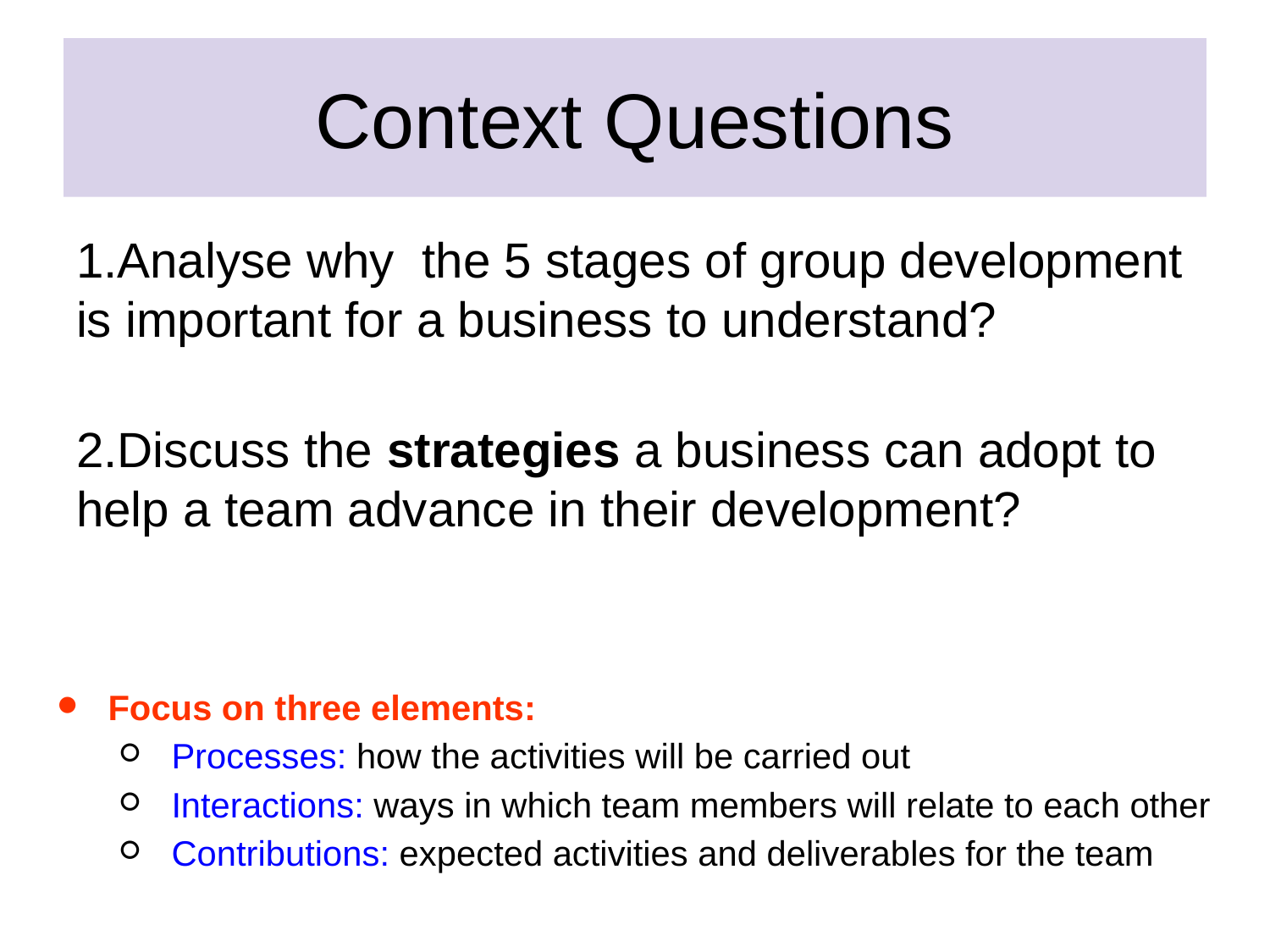

# Context Questions
1.Analyse why  the 5 stages of group development is important for a business to understand?

2.Discuss the strategies a business can adopt to help a team advance in their development?

Focus on three elements:
Processes: how the activities will be carried out
Interactions: ways in which team members will relate to each other
Contributions: expected activities and deliverables for the team